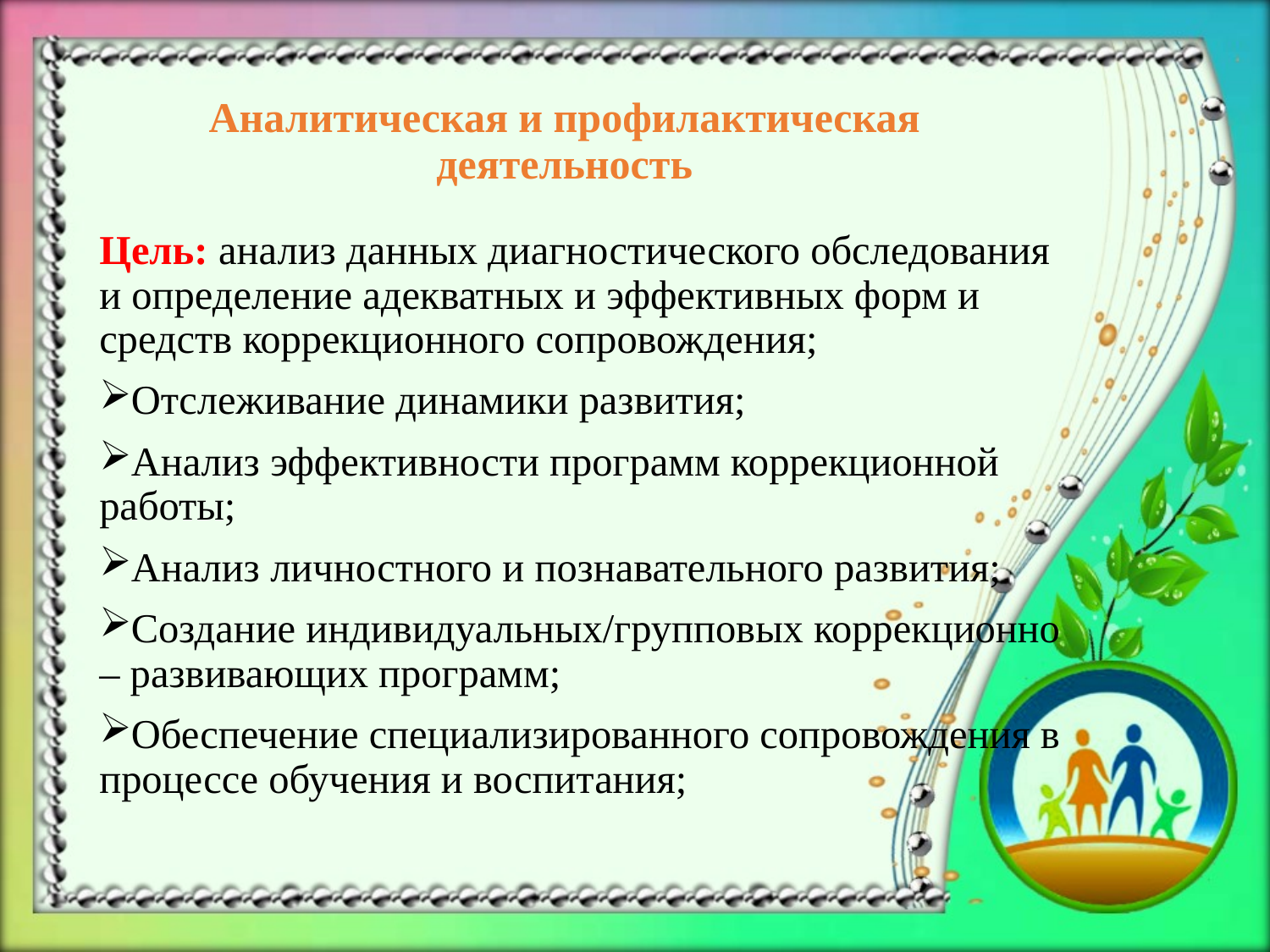

# Аналитическая и профилактическая деятельность
Цель: анализ данных диагностического обследования и определение адекватных и эффективных форм и средств коррекционного сопровождения;
Отслеживание динамики развития;
Анализ эффективности программ коррекционной работы;
Анализ личностного и познавательного развития;
Создание индивидуальных/групповых коррекционно – развивающих программ;
Обеспечение специализированного сопровождения в процессе обучения и воспитания;